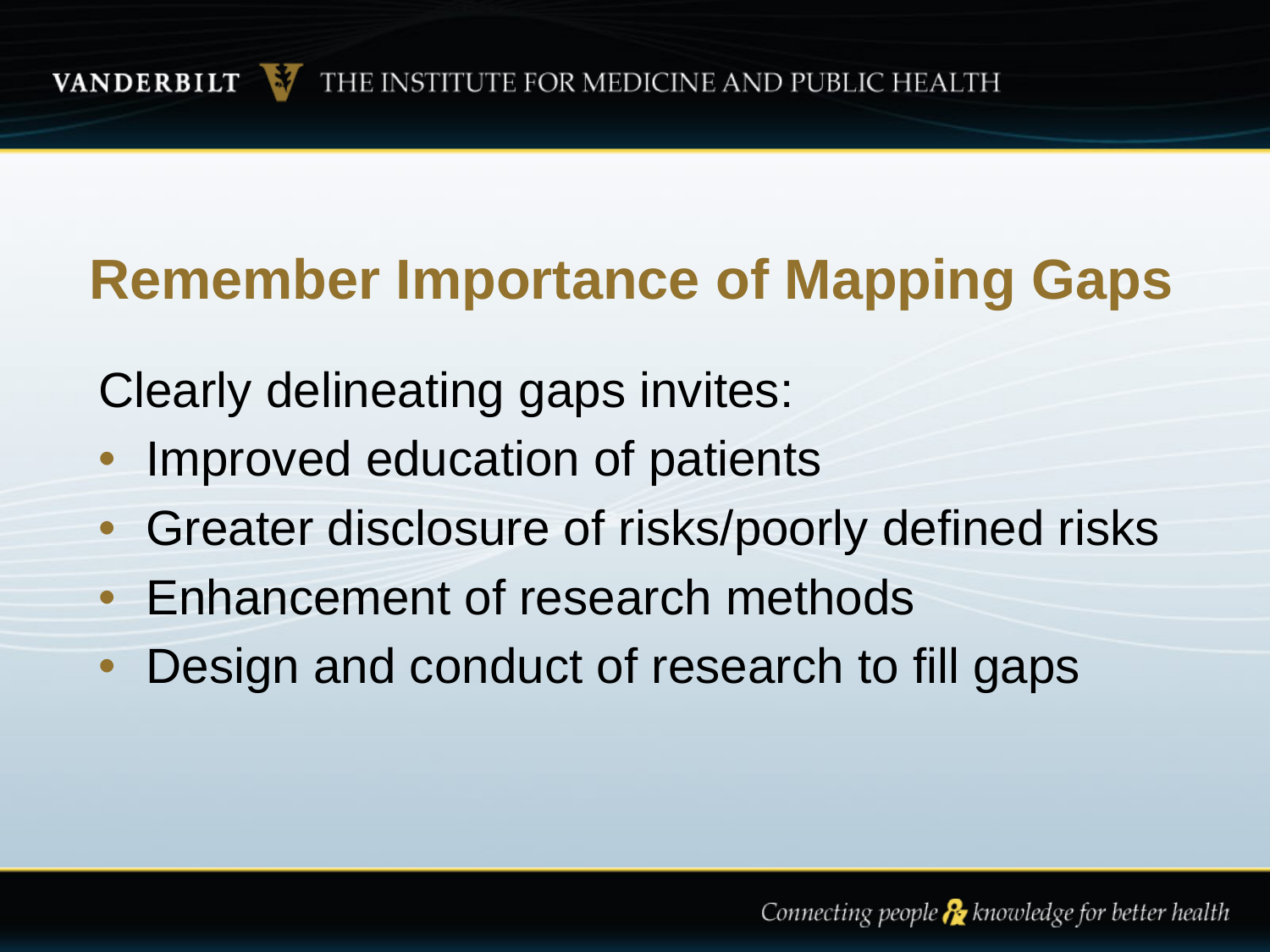

# Remember Importance of Mapping Gaps
Clearly delineating gaps invites:
Improved education of patients
Greater disclosure of risks/poorly defined risks
Enhancement of research methods
Design and conduct of research to fill gaps